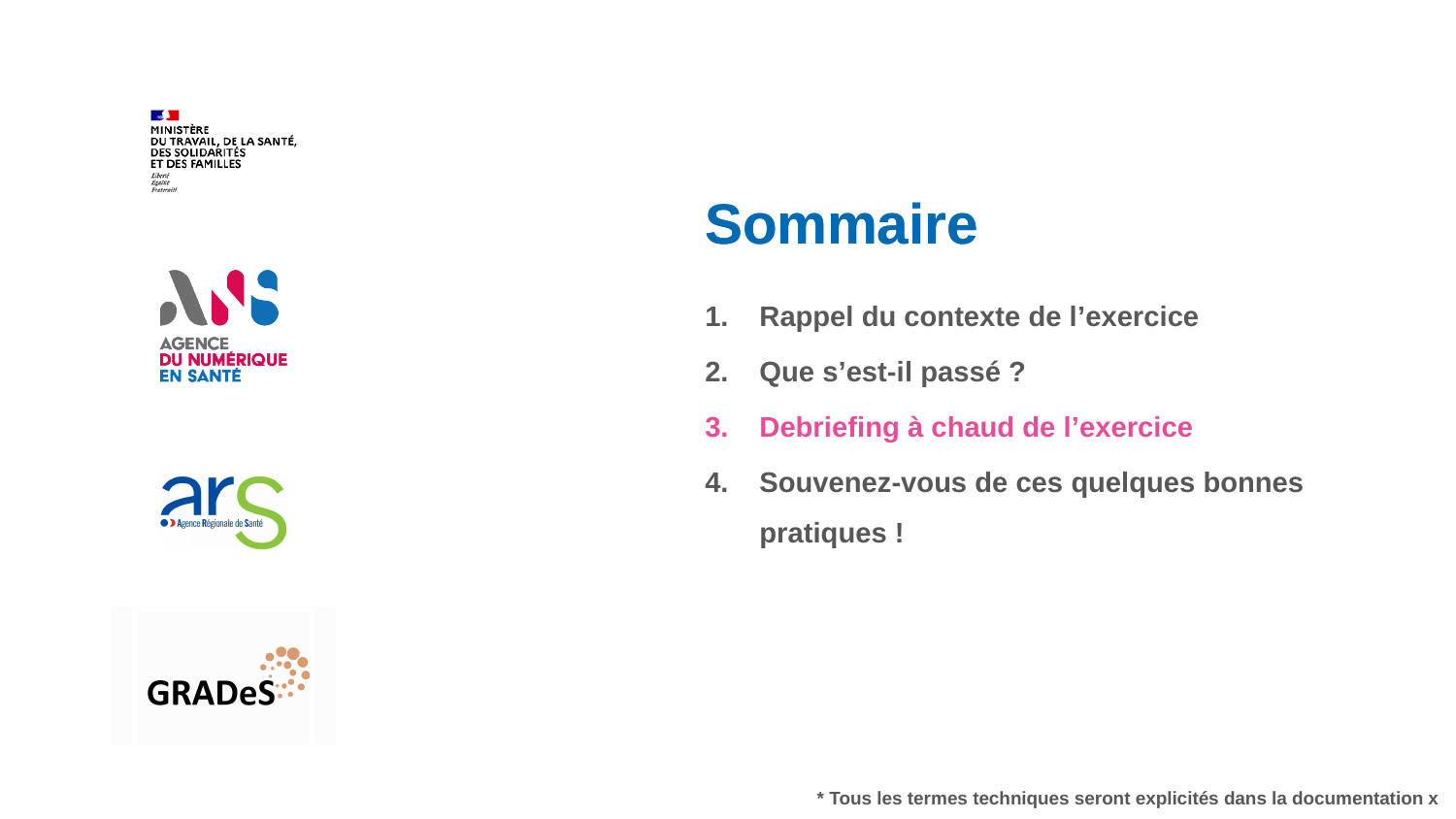

Rappel du contexte de l’exercice
Que s’est-il passé ?
Debriefing à chaud de l’exercice
Souvenez-vous de ces quelques bonnes pratiques !

* Tous les termes techniques seront explicités dans la documentation x